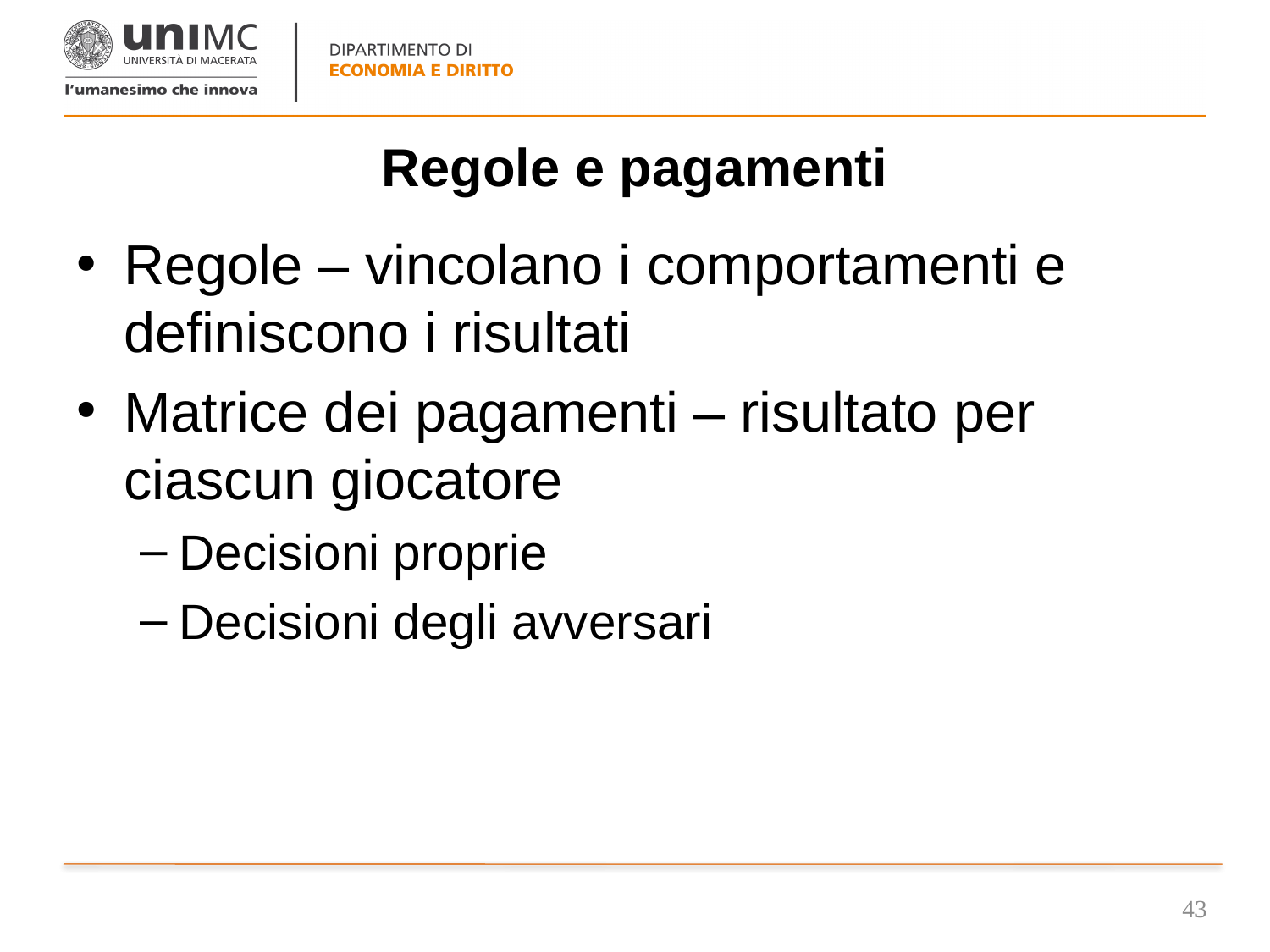

# Regole e pagamenti
Regole – vincolano i comportamenti e definiscono i risultati
Matrice dei pagamenti – risultato per ciascun giocatore
Decisioni proprie
Decisioni degli avversari
43